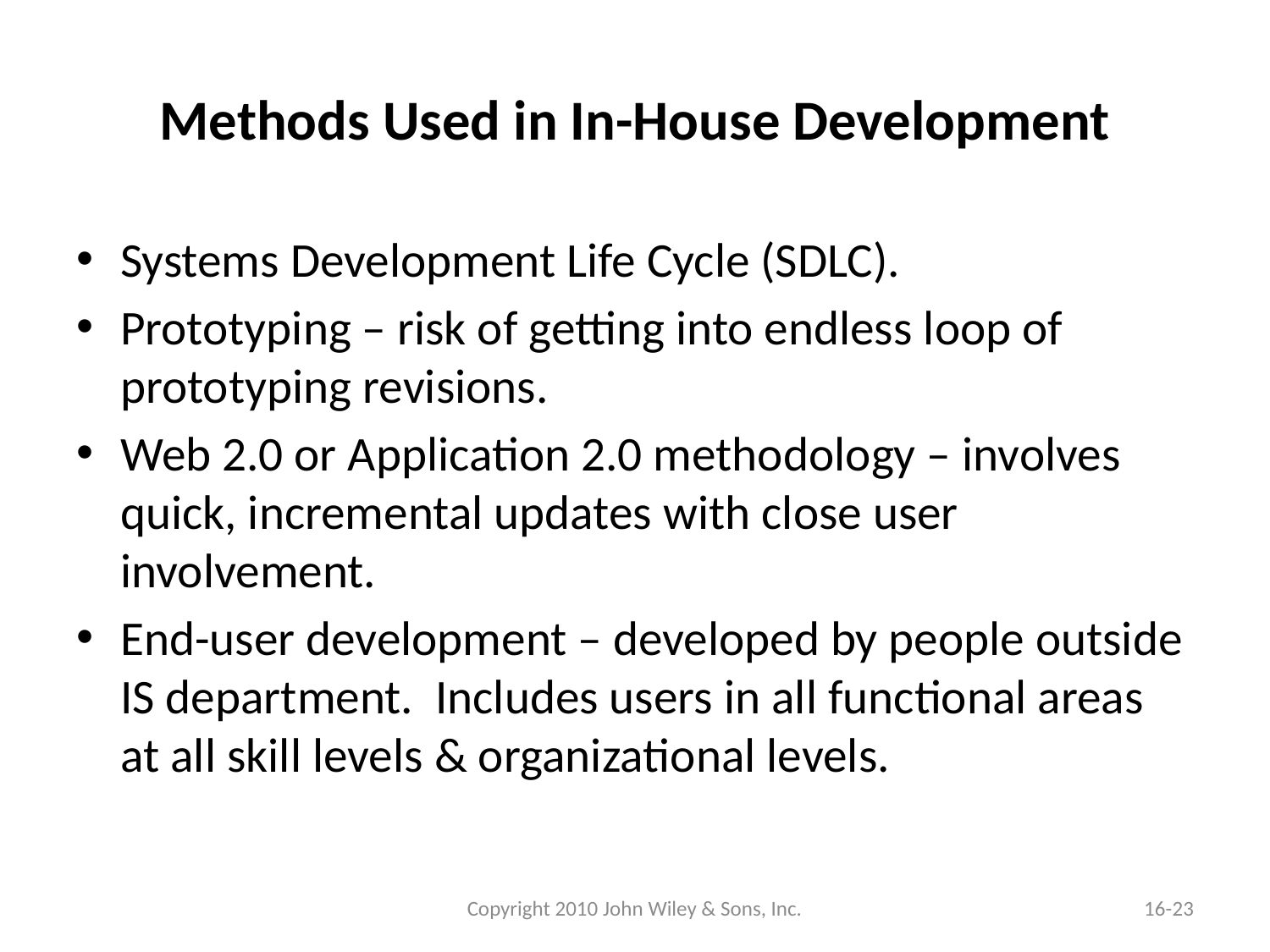

# Methods Used in In-House Development
Systems Development Life Cycle (SDLC).
Prototyping – risk of getting into endless loop of prototyping revisions.
Web 2.0 or Application 2.0 methodology – involves quick, incremental updates with close user involvement.
End-user development – developed by people outside IS department.  Includes users in all functional areas at all skill levels & organizational levels.
Copyright 2010 John Wiley & Sons, Inc.
16-23